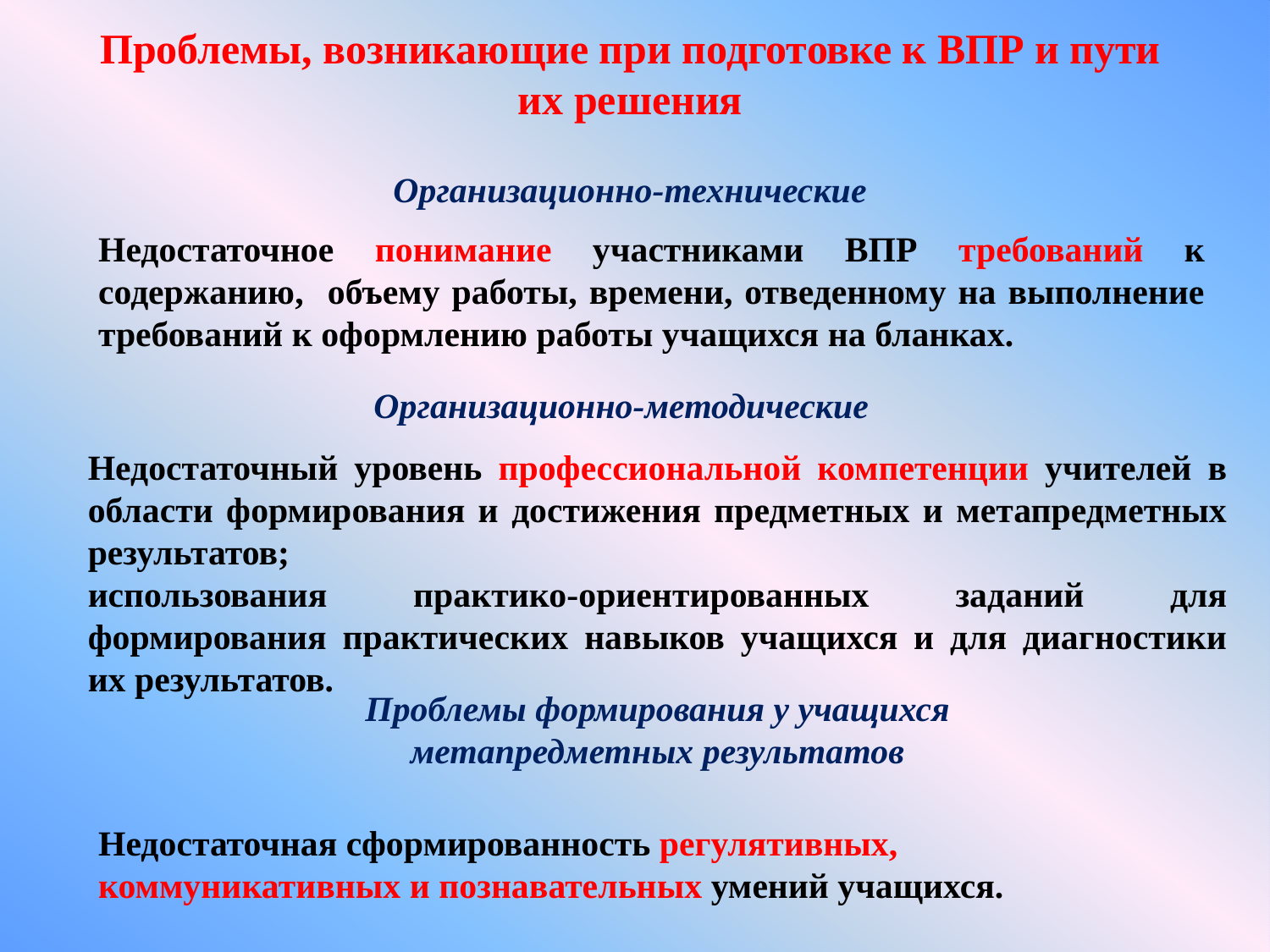

Проблемы, возникающие при подготовке к ВПР и пути их решения
Организационно-технические
Недостаточное понимание участниками ВПР требований к содержанию,  объему работы, времени, отведенному на выполнение требований к оформлению работы учащихся на бланках.
Организационно-методические
Недостаточный уровень профессиональной компетенции учителей в области формирования и достижения предметных и метапредметных результатов;
использования практико-ориентированных заданий для формирования практических навыков учащихся и для диагностики их результатов.
Проблемы формирования у учащихся метапредметных результатов
Недостаточная сформированность регулятивных, коммуникативных и познавательных умений учащихся.